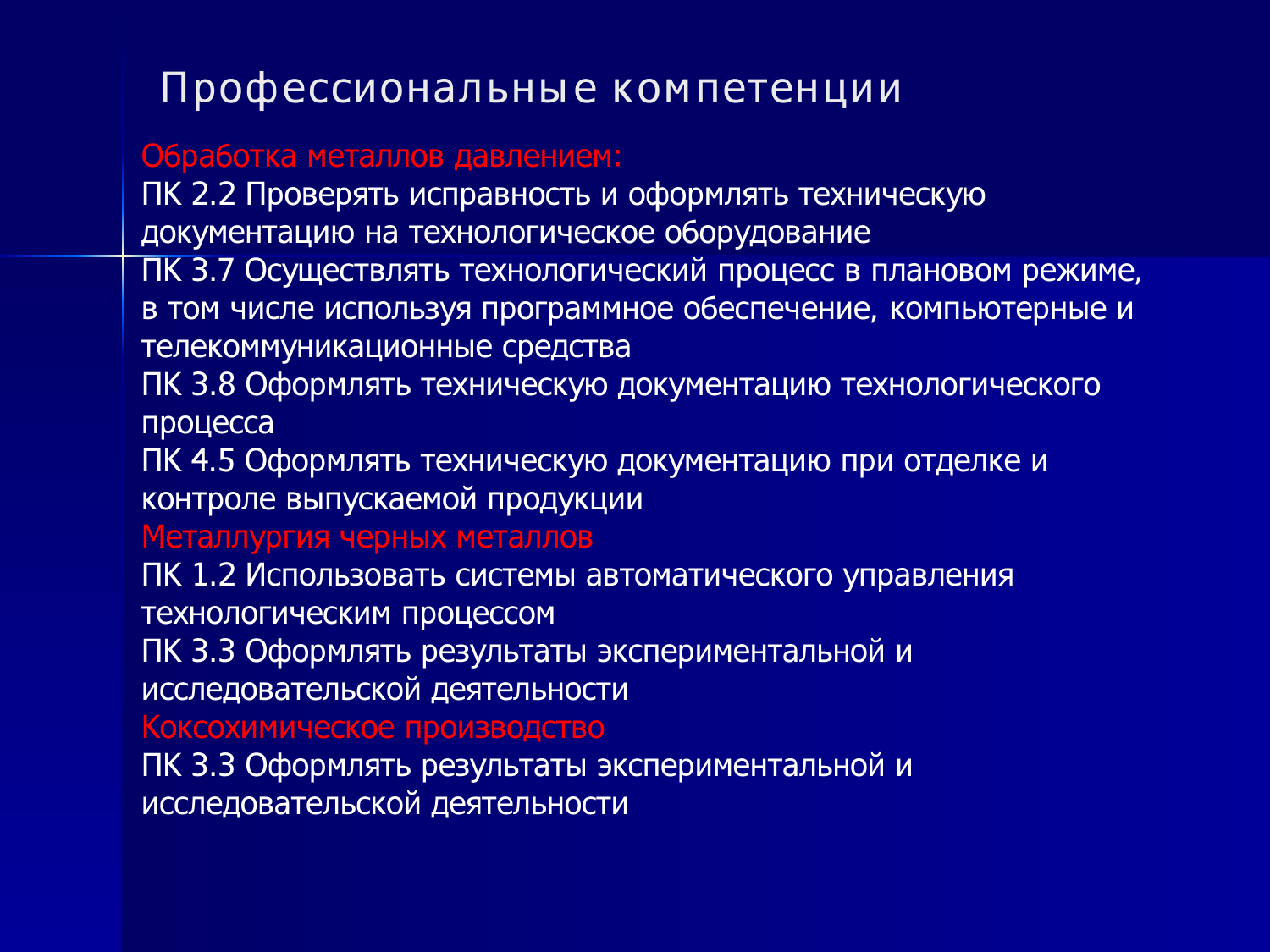

# Профессиональные компетенции
Обработка металлов давлением:
ПК 2.2 Проверять исправность и оформлять техническую документацию на технологическое оборудование
ПК 3.7 Осуществлять технологический процесс в плановом режиме, в том числе используя программное обеспечение, компьютерные и телекоммуникационные средства
ПК 3.8 Оформлять техническую документацию технологического процесса
ПК 4.5 Оформлять техническую документацию при отделке и контроле выпускаемой продукции
Металлургия черных металлов
ПК 1.2 Использовать системы автоматического управления технологическим процессом
ПК 3.3 Оформлять результаты экспериментальной и исследовательской деятельности
Коксохимическое производство
ПК 3.3 Оформлять результаты экспериментальной и исследовательской деятельности